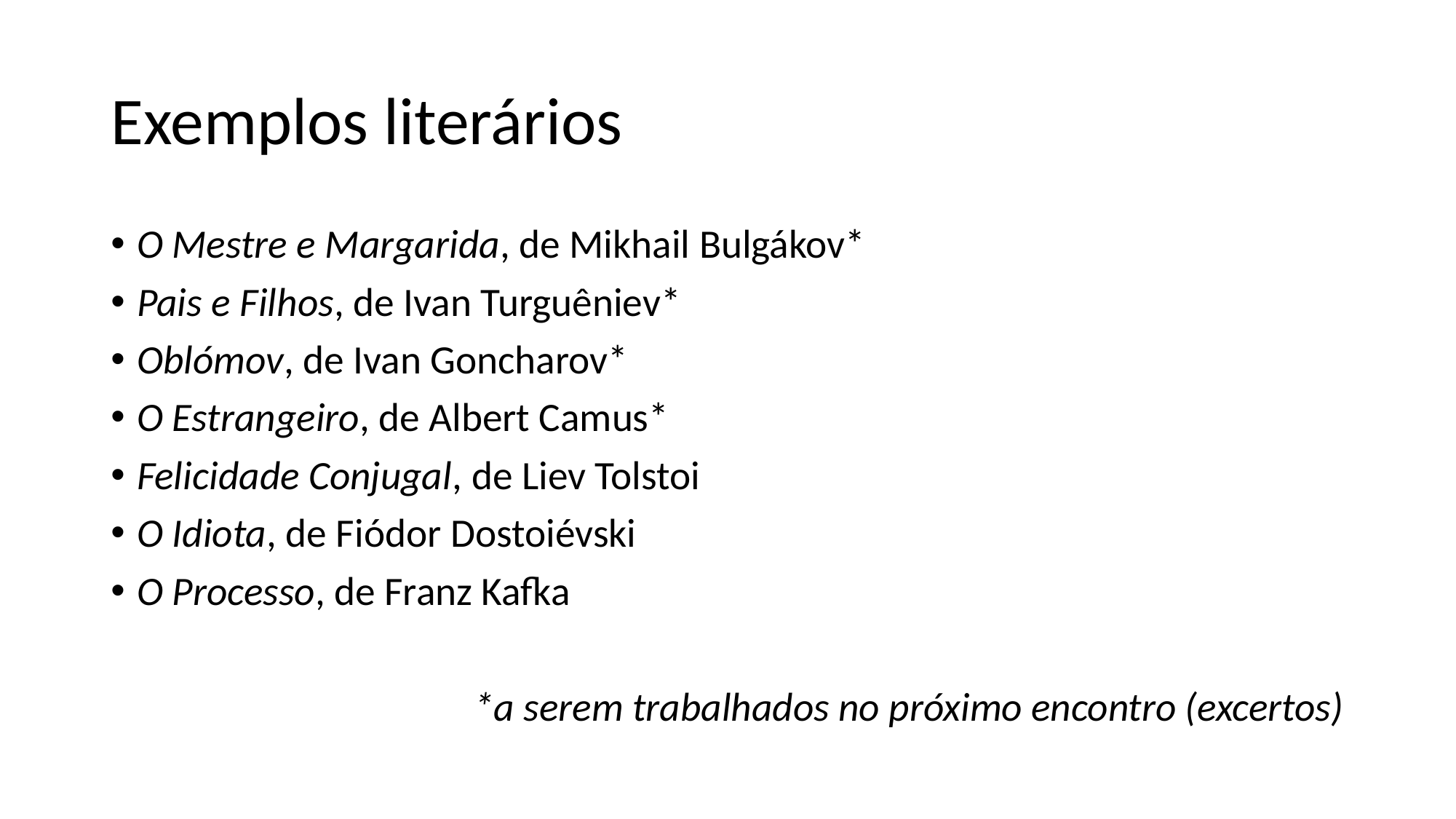

# Exemplos literários
O Mestre e Margarida, de Mikhail Bulgákov*
Pais e Filhos, de Ivan Turguêniev*
Oblómov, de Ivan Goncharov*
O Estrangeiro, de Albert Camus*
Felicidade Conjugal, de Liev Tolstoi
O Idiota, de Fiódor Dostoiévski
O Processo, de Franz Kafka

*a serem trabalhados no próximo encontro (excertos)